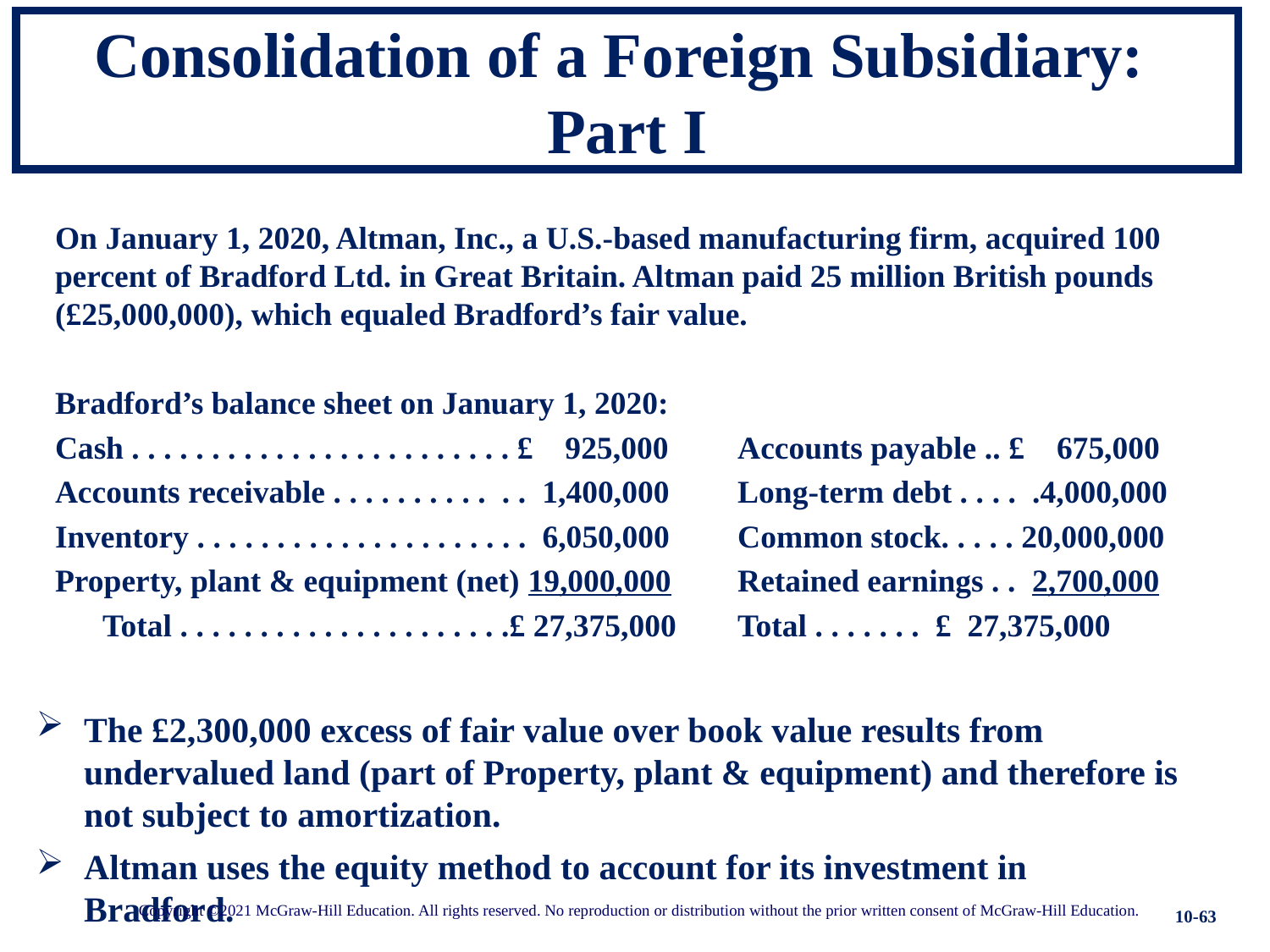

# Consolidation of a Foreign Subsidiary: Part I
On January 1, 2020, Altman, Inc., a U.S.-based manufacturing firm, acquired 100 percent of Bradford Ltd. in Great Britain. Altman paid 25 million British pounds (£25,000,000), which equaled Bradford’s fair value.

Bradford’s balance sheet on January 1, 2020:
Cash . . . . . . . . . . . . . . . . . . . . . . . . £    925,000  	Accounts payable .. £    675,000
Accounts receivable . . . . . . . . . .  . .  1,400,000  	Long-term debt . . . .  .4,000,000
Inventory . . . . . . . . . . . . . . . . . . . . .  6,050,000  	Common stock. . . . . 20,000,000
Property, plant & equipment (net) 19,000,000 	Retained earnings . .  2,700,000
	Total . . . . . . . . . . . . . . . . . . . . .£ 27,375,000 	Total . . . . . . .  £  27,375,000
The £2,300,000 excess of fair value over book value results from undervalued land (part of Property, plant & equipment) and therefore is not subject to amortization.
Altman uses the equity method to account for its investment in Bradford.
10-63
Copyright ©2021 McGraw-Hill Education. All rights reserved. No reproduction or distribution without the prior written consent of McGraw-Hill Education.